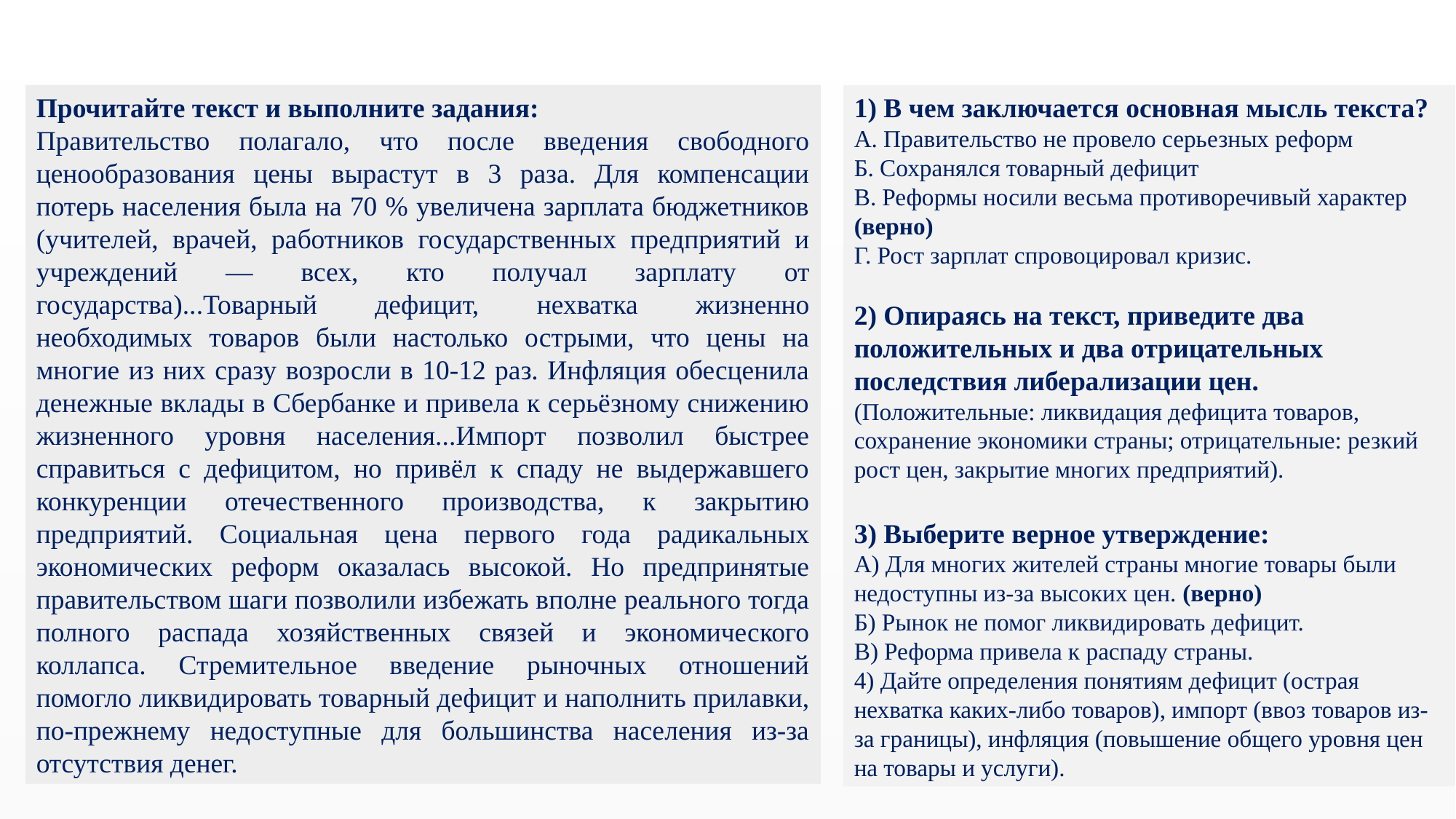

Прочитайте текст и выполните задания:
Правительство полагало, что после введения свободного ценообразования цены вырастут в 3 раза. Для компенсации потерь населения была на 70 % увеличена зарплата бюджетников (учителей, врачей, работников государственных предприятий и учреждений — всех, кто получал зарплату от государства)...Товарный дефицит, нехватка жизненно необходимых товаров были настолько острыми, что цены на многие из них сразу возросли в 10-12 раз. Инфляция обесценила денежные вклады в Сбербанке и привела к серьёзному снижению жизненного уровня населения...Импорт позволил быстрее справиться с дефицитом, но привёл к спаду не выдержавшего конкуренции отечественного производства, к закрытию предприятий. Социальная цена первого года радикальных экономических реформ оказалась высокой. Но предпринятые правительством шаги позволили избежать вполне реального тогда полного распада хозяйственных связей и экономического коллапса. Стремительное введение рыночных отношений помогло ликвидировать товарный дефицит и наполнить прилавки, по‑прежнему недоступные для большинства населения из-за отсутствия денег.
1) В чем заключается основная мысль текста?
А. Правительство не провело серьезных реформ
Б. Сохранялся товарный дефицит
В. Реформы носили весьма противоречивый характер (верно)
Г. Рост зарплат спровоцировал кризис.

2) Опираясь на текст, приведите два положительных и два отрицательных последствия либерализации цен.
(Положительные: ликвидация дефицита товаров, сохранение экономики страны; отрицательные: резкий рост цен, закрытие многих предприятий).

3) Выберите верное утверждение:
А) Для многих жителей страны многие товары были недоступны из-за высоких цен. (верно)
Б) Рынок не помог ликвидировать дефицит.
В) Реформа привела к распаду страны.
4) Дайте определения понятиям дефицит (острая нехватка каких-либо товаров), импорт (ввоз товаров из-за границы), инфляция (повышение общего уровня цен на товары и услуги).